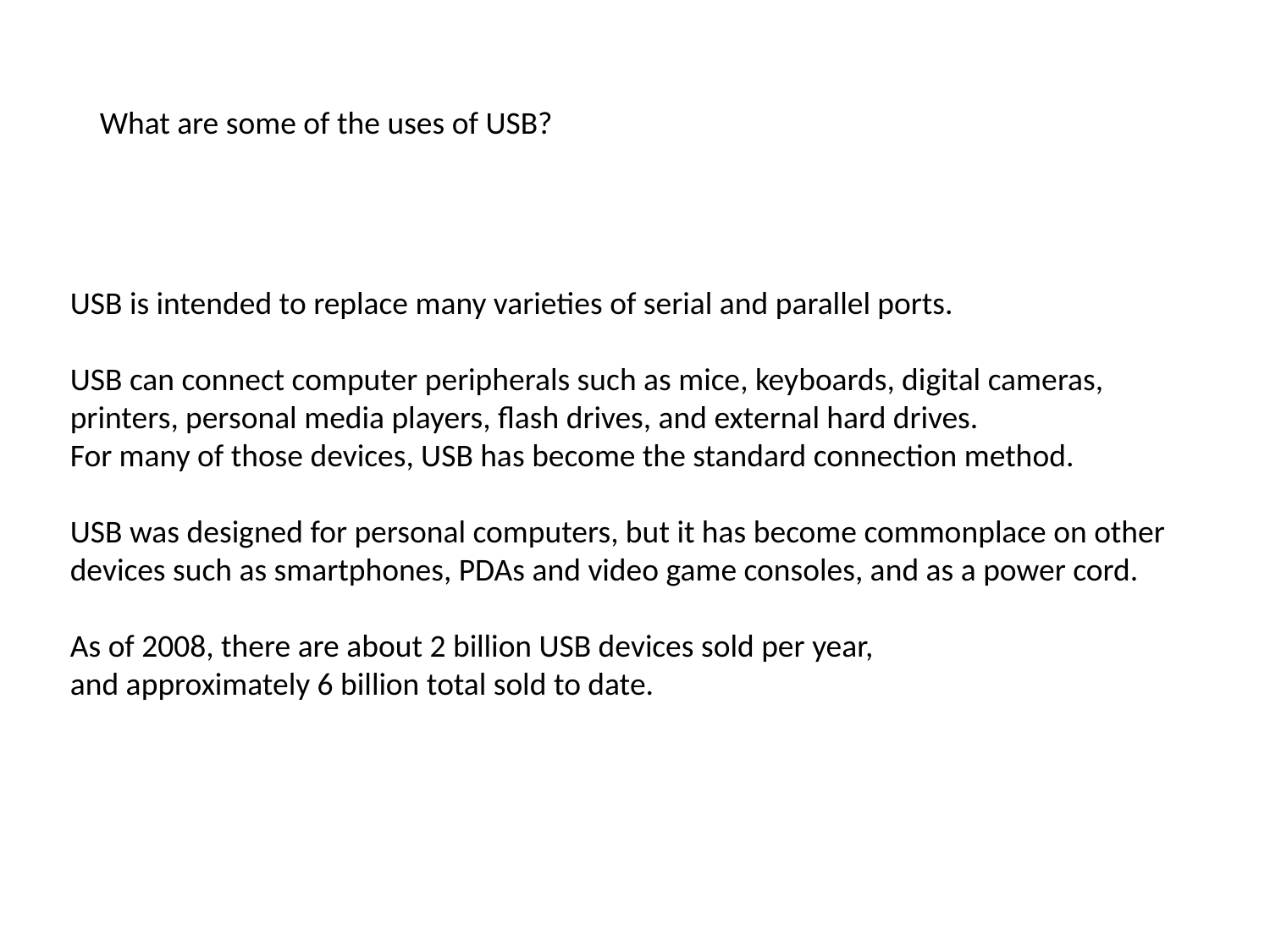

What are some of the uses of USB?
USB is intended to replace many varieties of serial and parallel ports.

USB can connect computer peripherals such as mice, keyboards, digital cameras,
printers, personal media players, flash drives, and external hard drives.
For many of those devices, USB has become the standard connection method.

USB was designed for personal computers, but it has become commonplace on other
devices such as smartphones, PDAs and video game consoles, and as a power cord.

As of 2008, there are about 2 billion USB devices sold per year,
and approximately 6 billion total sold to date.